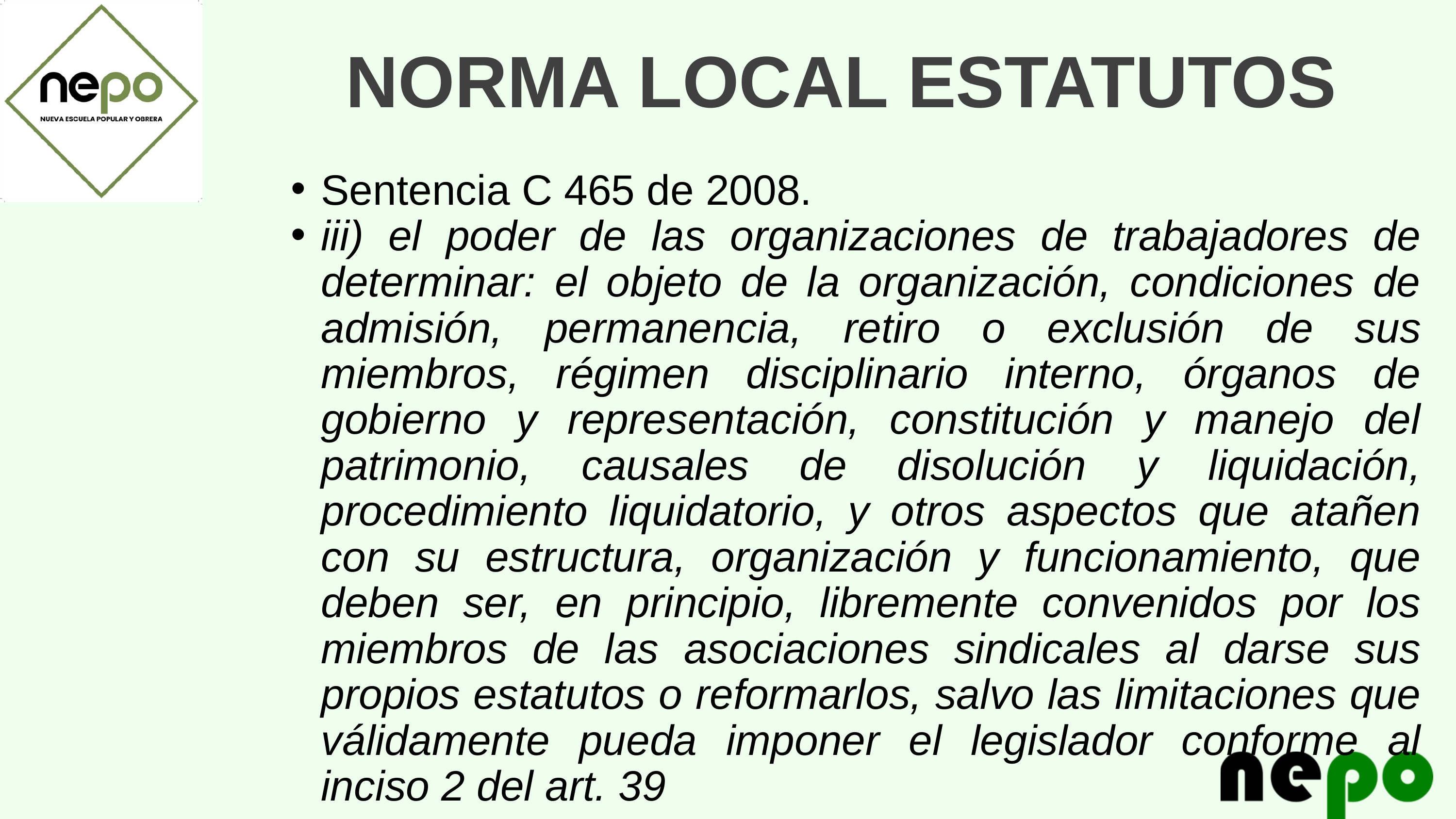

NORMA LOCAL ESTATUTOS

Sentencia C 465 de 2008.
iii) el poder de las organizaciones de trabajadores de determinar: el objeto de la organización, condiciones de admisión, permanencia, retiro o exclusión de sus miembros, régimen disciplinario interno, órganos de gobierno y representación, constitución y manejo del patrimonio, causales de disolución y liquidación, procedimiento liquidatorio, y otros aspectos que atañen con su estructura, organización y funcionamiento, que deben ser, en principio, libremente convenidos por los miembros de las asociaciones sindicales al darse sus propios estatutos o reformarlos, salvo las limitaciones que válidamente pueda imponer el legislador conforme al inciso 2 del art. 39